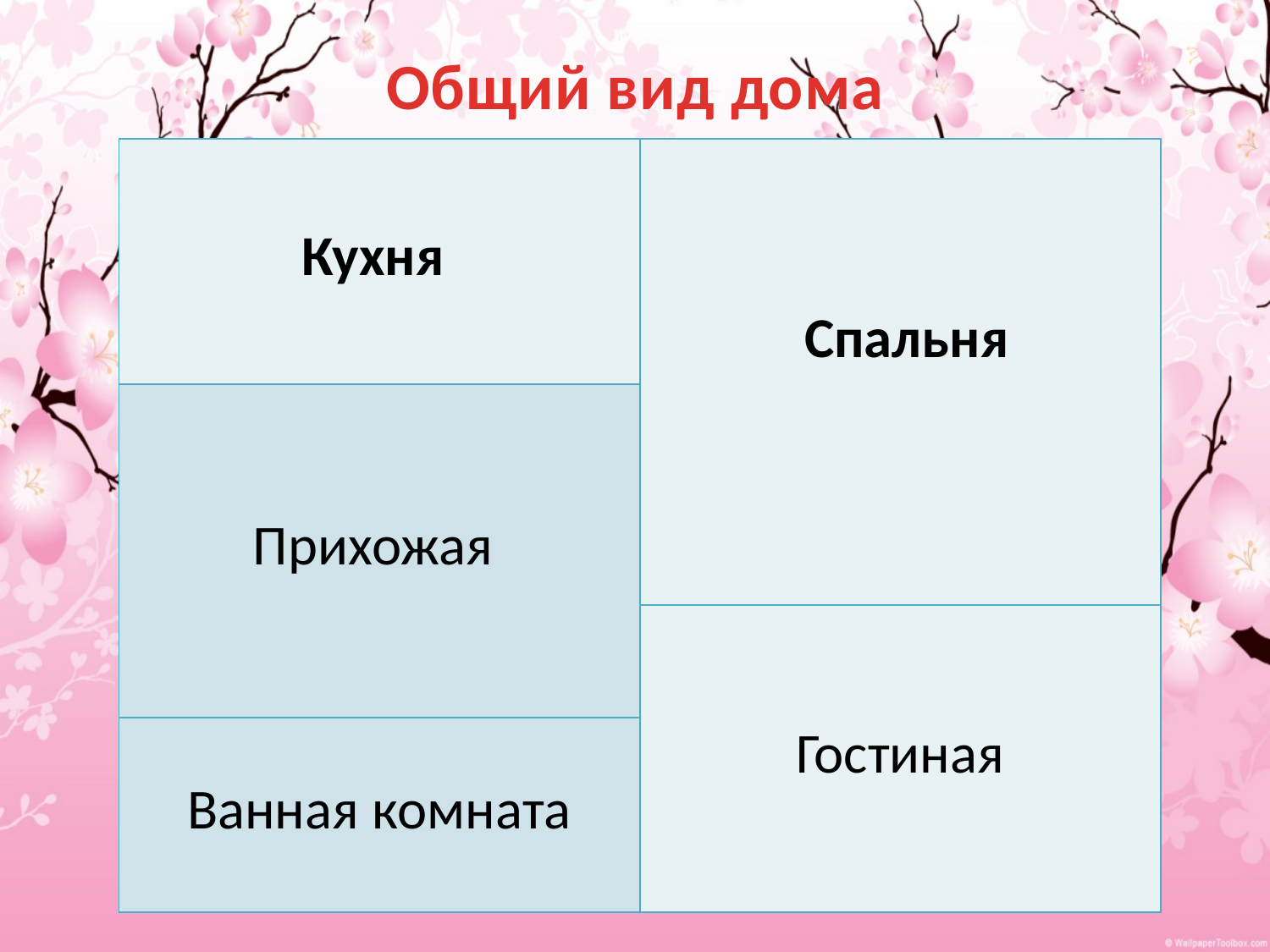

# Общий вид дома
| Кухня | Спальня |
| --- | --- |
| Прихожая |  |
|  | Гостиная |
| Ванная комната |  |